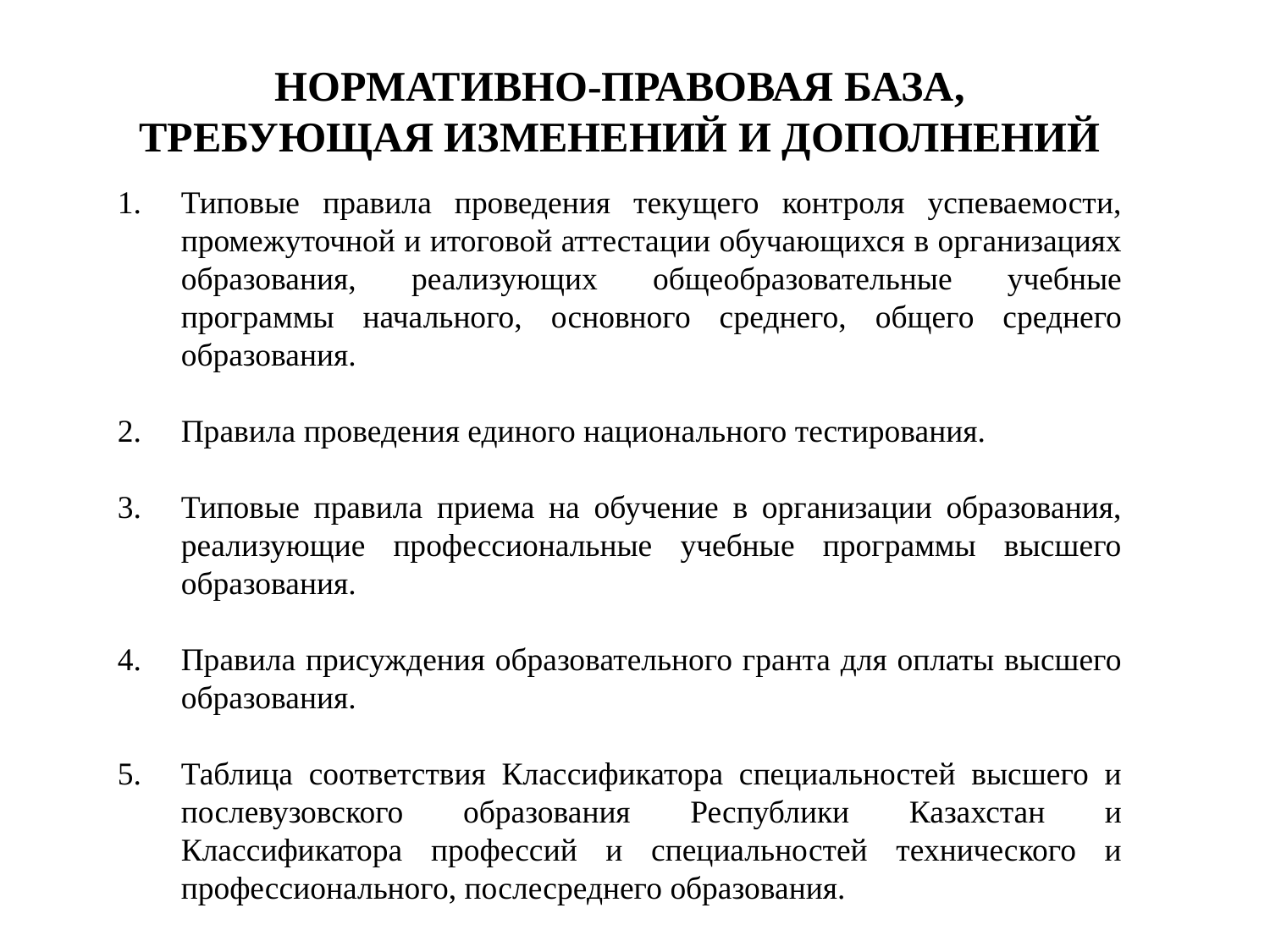

НОРМАТИВНО-ПРАВОВАЯ БАЗА, ТРЕБУЮЩАЯ ИЗМЕНЕНИЙ И ДОПОЛНЕНИЙ

Типовые правила проведения текущего контроля успеваемости, промежуточной и итоговой аттестации обучающихся в организациях образования, реализующих общеобразовательные учебные программы начального, основного среднего, общего среднего образования.

Правила проведения единого национального тестирования.

Типовые правила приема на обучение в организации образования, реализующие профессиональные учебные программы высшего образования.

Правила присуждения образовательного гранта для оплаты высшего образования.

Таблица соответствия Классификатора специальностей высшего и послевузовского образования Республики Казахстан и Классификатора профессий и специальностей технического и профессионального, послесреднего образования.